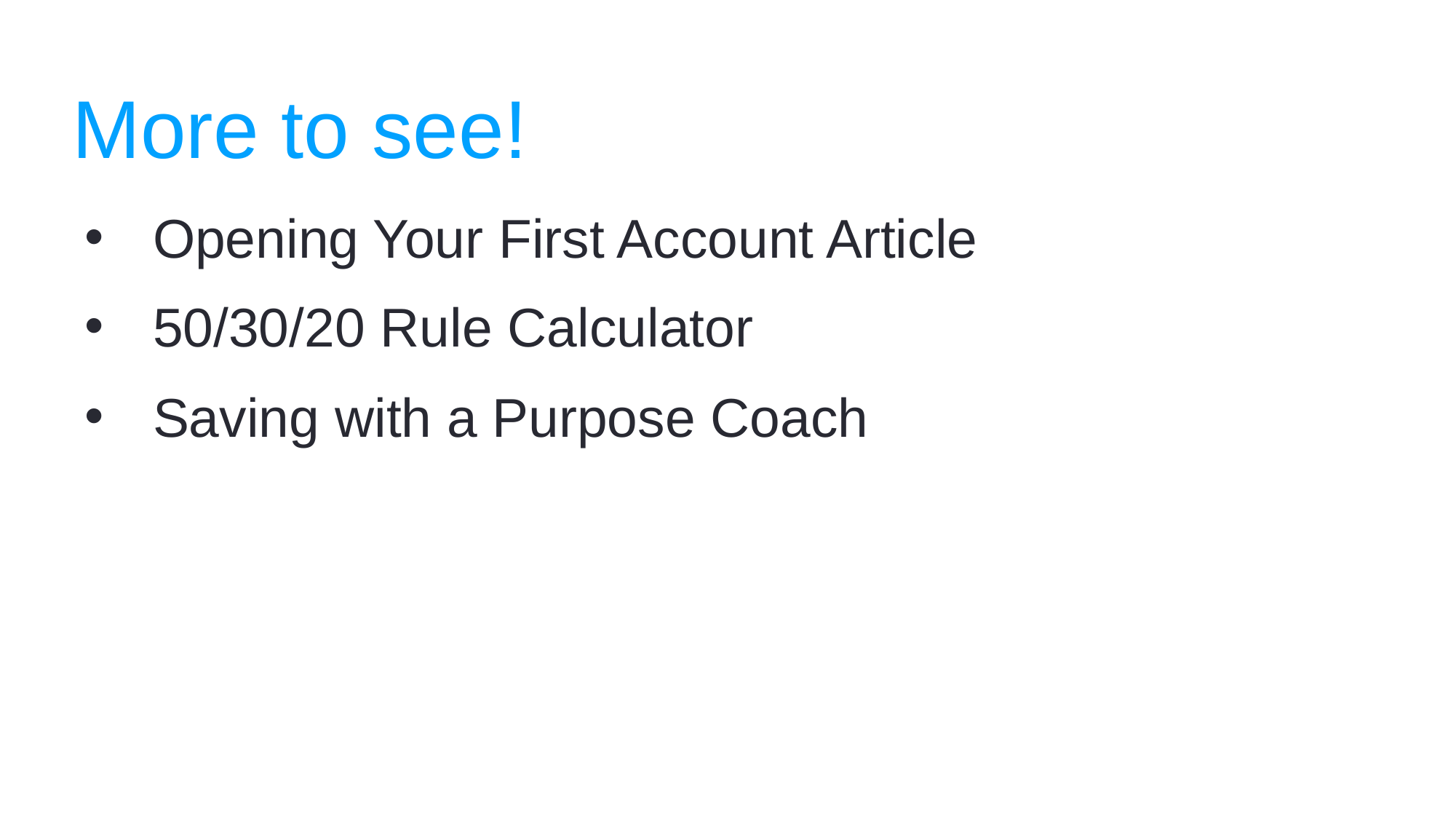

More to see!
Opening Your First Account Article
50/30/20 Rule Calculator
Saving with a Purpose Coach